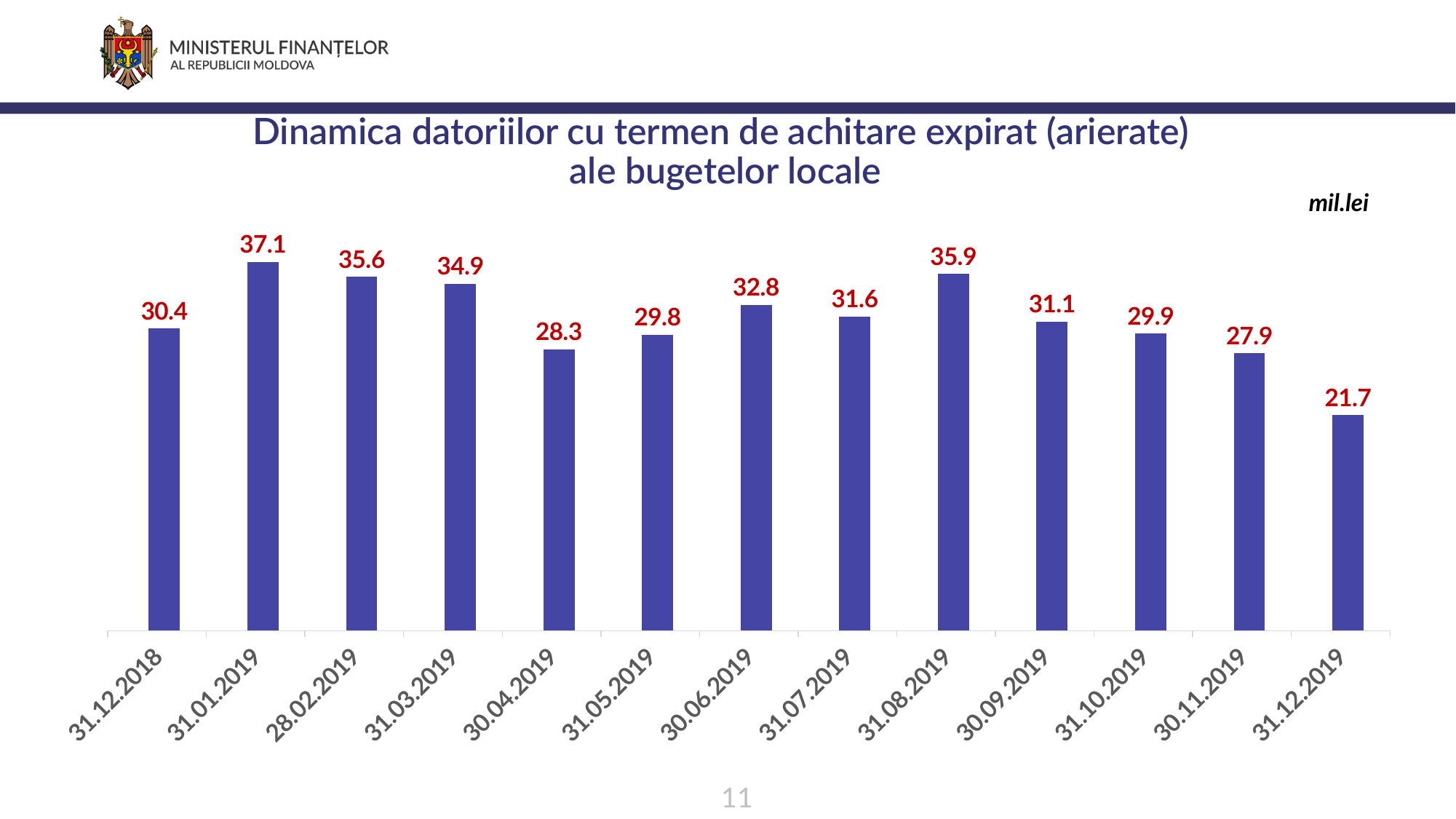

Dinamica datoriilor cu termen de achitare expirat (arierate)
ale bugetelor locale
mil.lei

[unsupported chart]

11